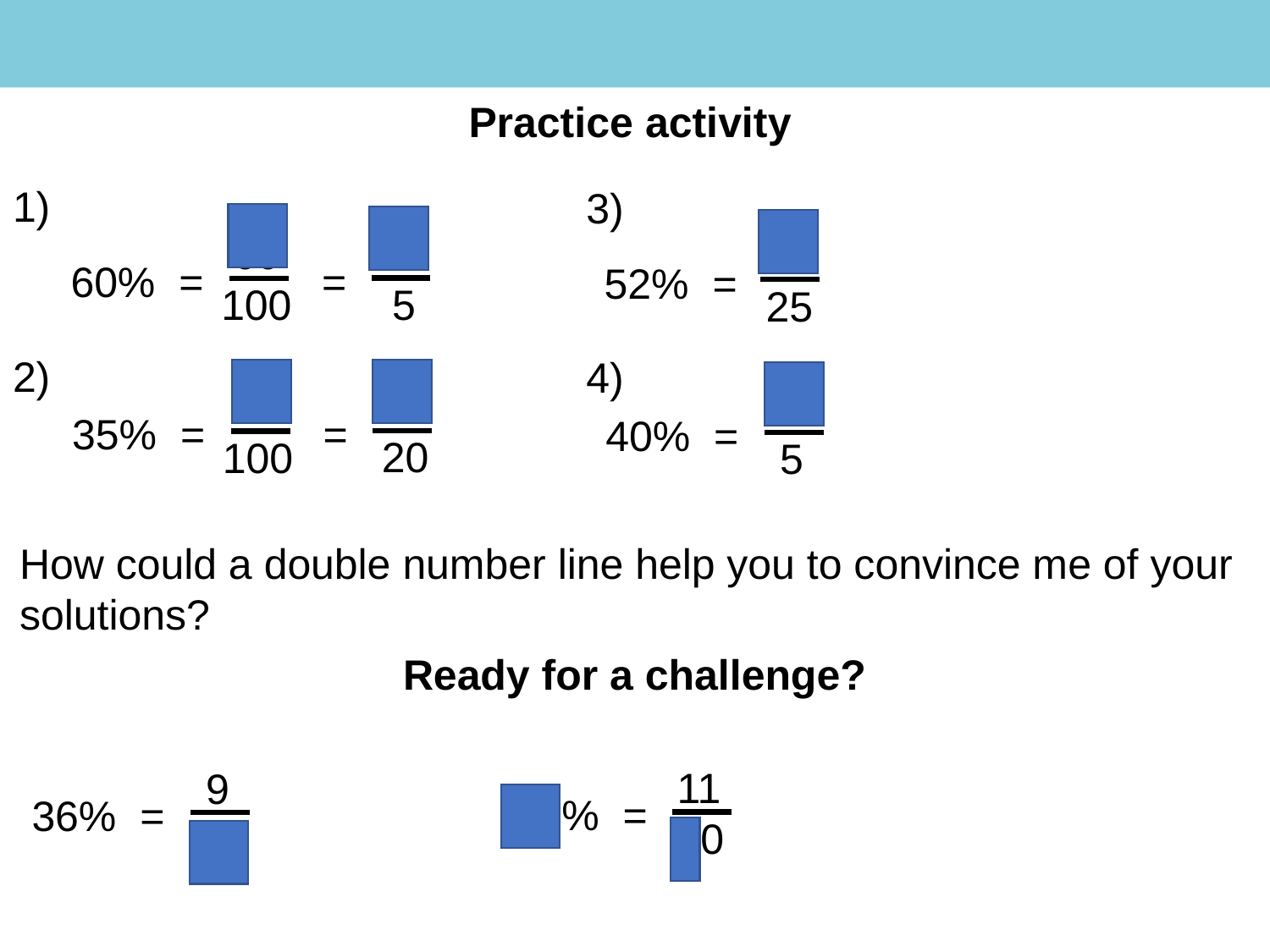

Practice activity
1)
3)

 3
 5
 60
100
 13
 25
60%  =          =
52%  =
2)
4)

 7
20
 35
100
  2
  5
35%  =          =
40%  =
How could a double number line help you to convince me of your solutions?

Ready for a challenge?
 11
 20
  9
 25
55%  =
36%  =